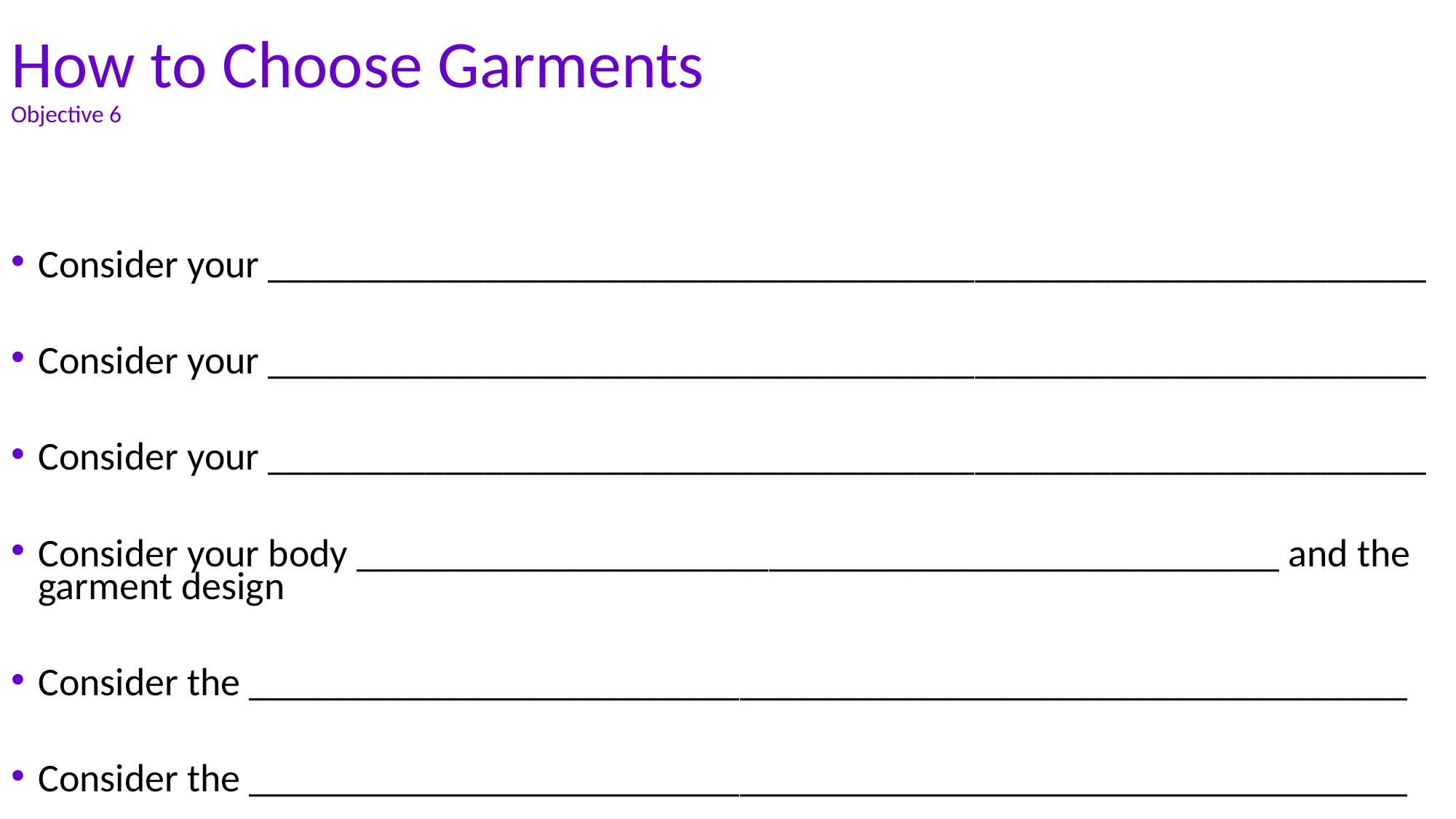

# How to Choose Garments Objective 6
Consider your ___________________________________________________________

Consider your ___________________________________________________________

Consider your ___________________________________________________________

Consider your body _______________________________________________ and the garment design

Consider the ___________________________________________________________

Consider the ___________________________________________________________